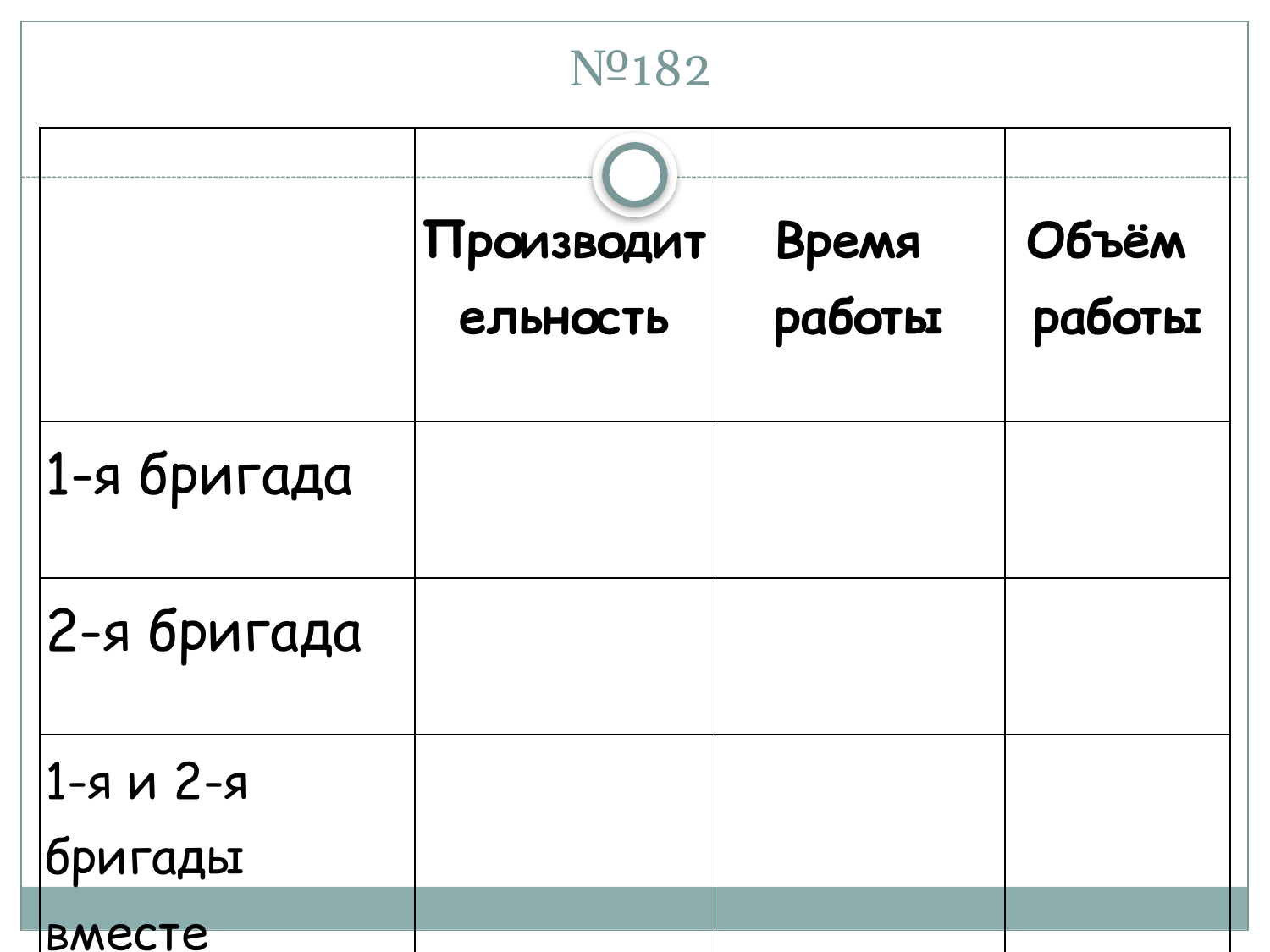

# №182
|  | Производительность | Время работы | Объём работы |
| --- | --- | --- | --- |
| 1-я бригада |  |  |  |
| 2-я бригада |  |  |  |
| 1-я и 2-я бригады вместе |  |  |  |